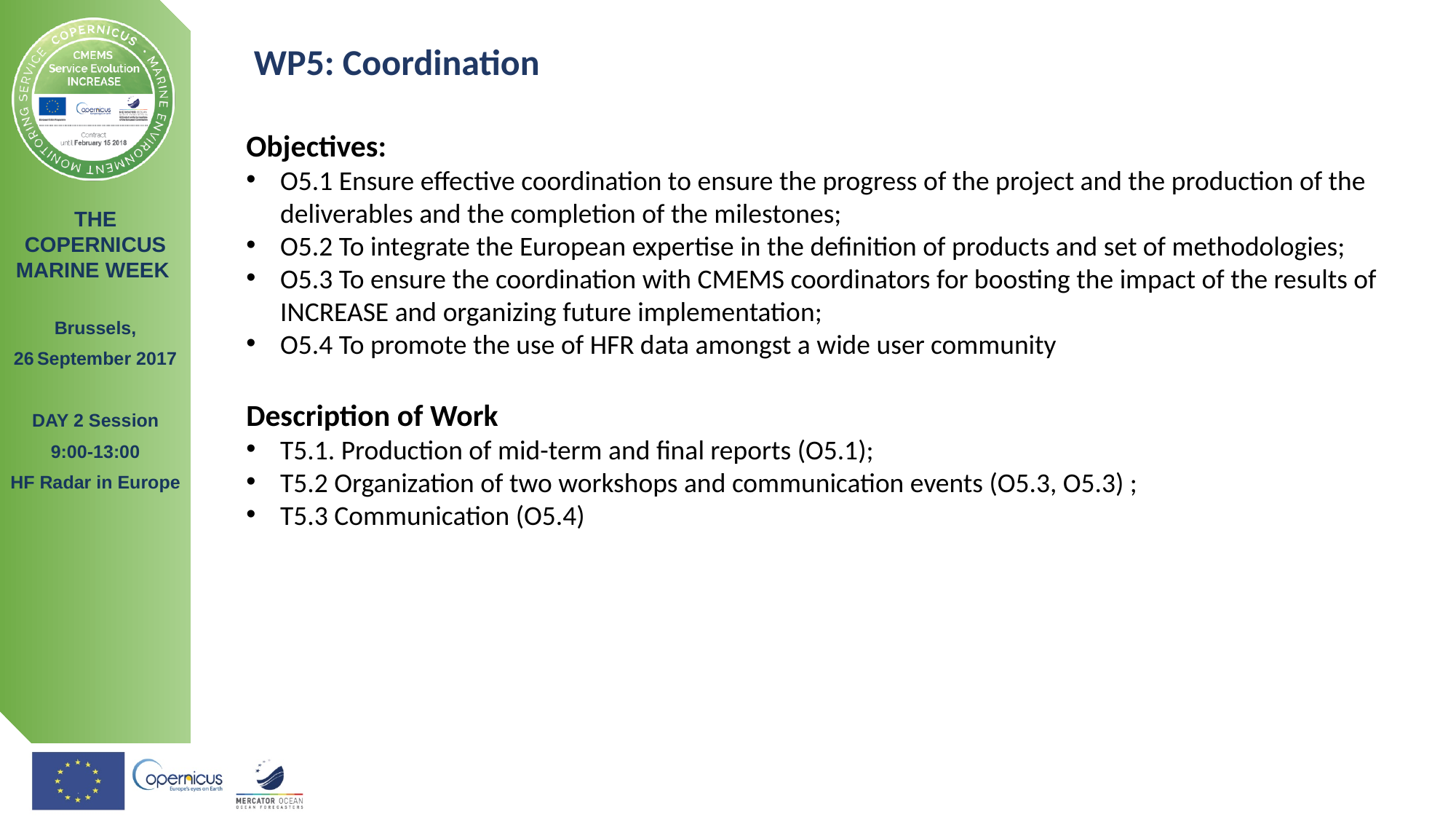

WP5: Coordination
Objectives:
O5.1 Ensure effective coordination to ensure the progress of the project and the production of the deliverables and the completion of the milestones;
O5.2 To integrate the European expertise in the definition of products and set of methodologies;
O5.3 To ensure the coordination with CMEMS coordinators for boosting the impact of the results of INCREASE and organizing future implementation;
O5.4 To promote the use of HFR data amongst a wide user community

Description of Work
T5.1. Production of mid-term and final reports (O5.1);
T5.2 Organization of two workshops and communication events (O5.3, O5.3) ;
T5.3 Communication (O5.4)